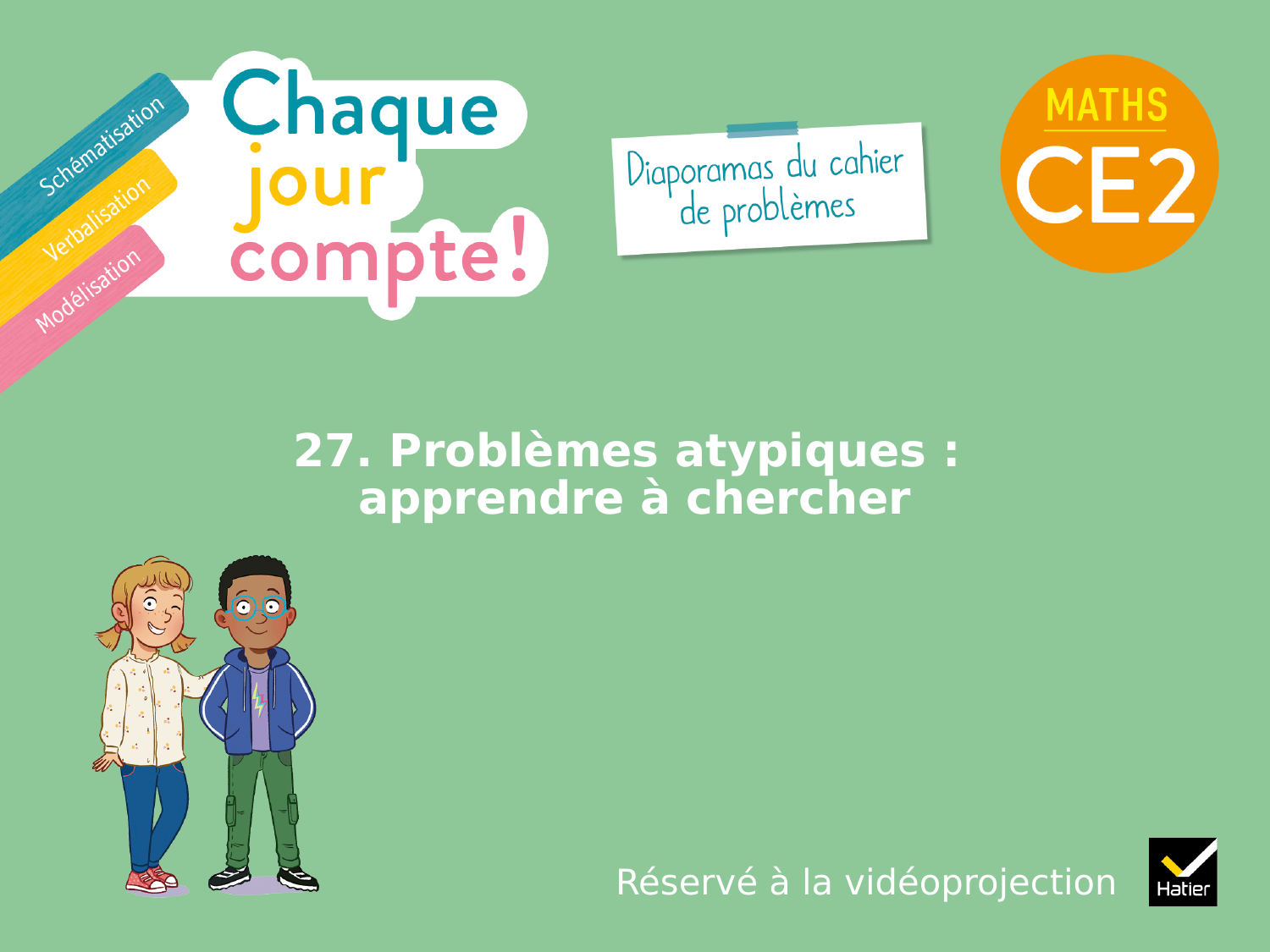

# 27. Problèmes atypiques : apprendre à chercher